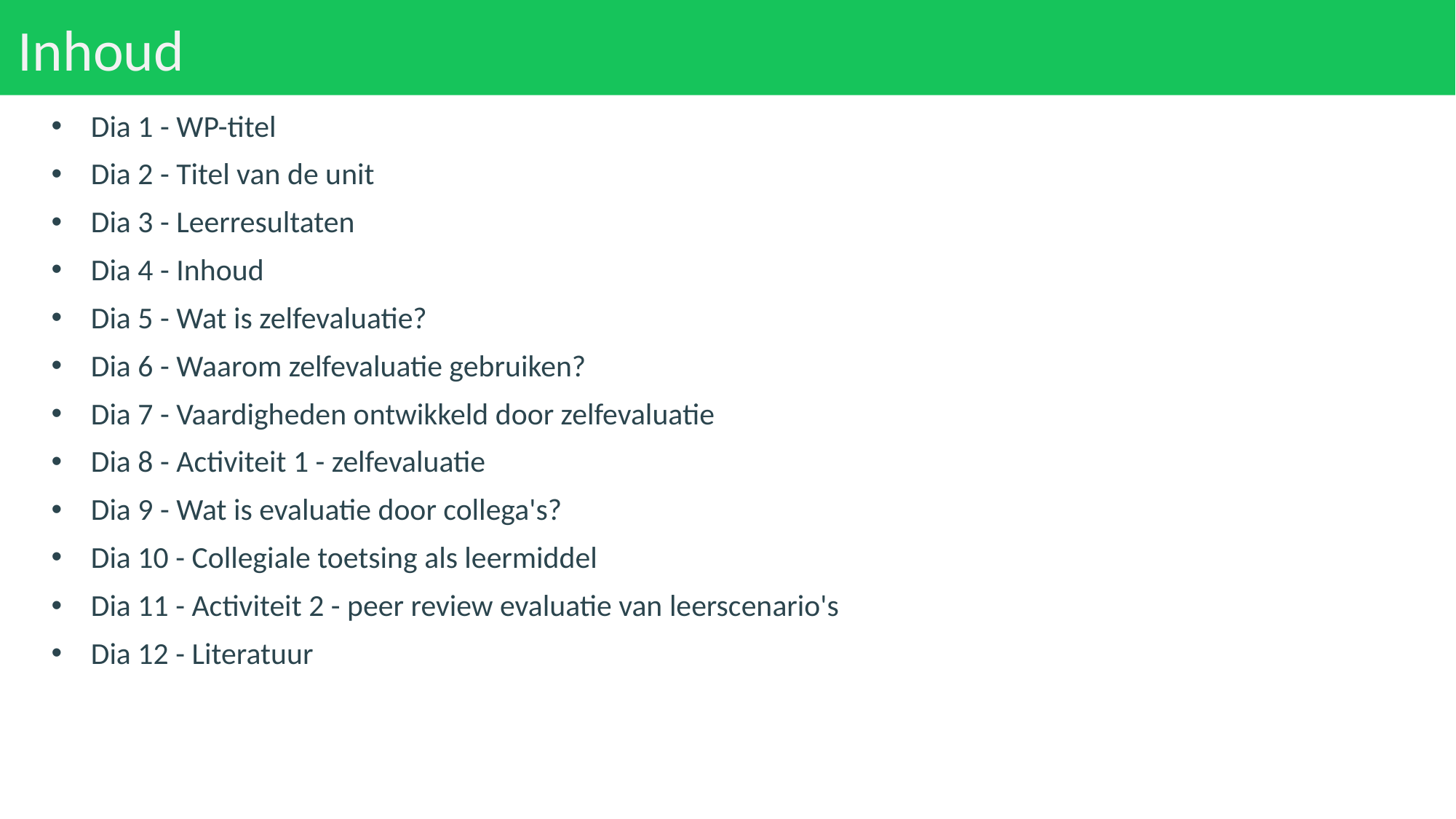

# Inhoud
Dia 1 - WP-titel
Dia 2 - Titel van de unit
Dia 3 - Leerresultaten
Dia 4 - Inhoud
Dia 5 - Wat is zelfevaluatie?
Dia 6 - Waarom zelfevaluatie gebruiken?
Dia 7 - Vaardigheden ontwikkeld door zelfevaluatie
Dia 8 - Activiteit 1 - zelfevaluatie
Dia 9 - Wat is evaluatie door collega's?
Dia 10 - Collegiale toetsing als leermiddel
Dia 11 - Activiteit 2 - peer review evaluatie van leerscenario's
Dia 12 - Literatuur